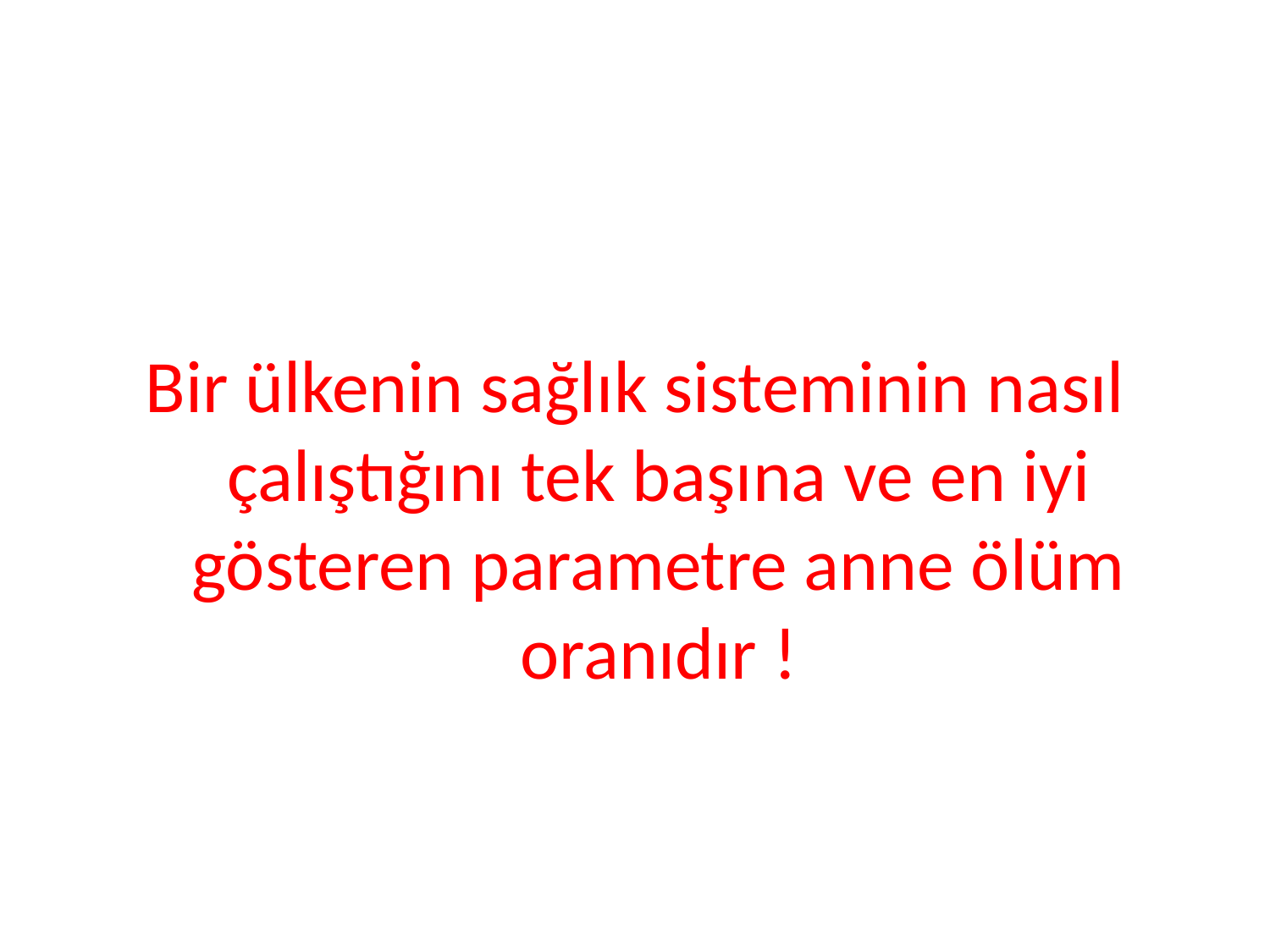

#

Bir ülkenin sağlık sisteminin nasıl çalıştığını tek başına ve en iyi gösteren parametre anne ölüm oranıdır !